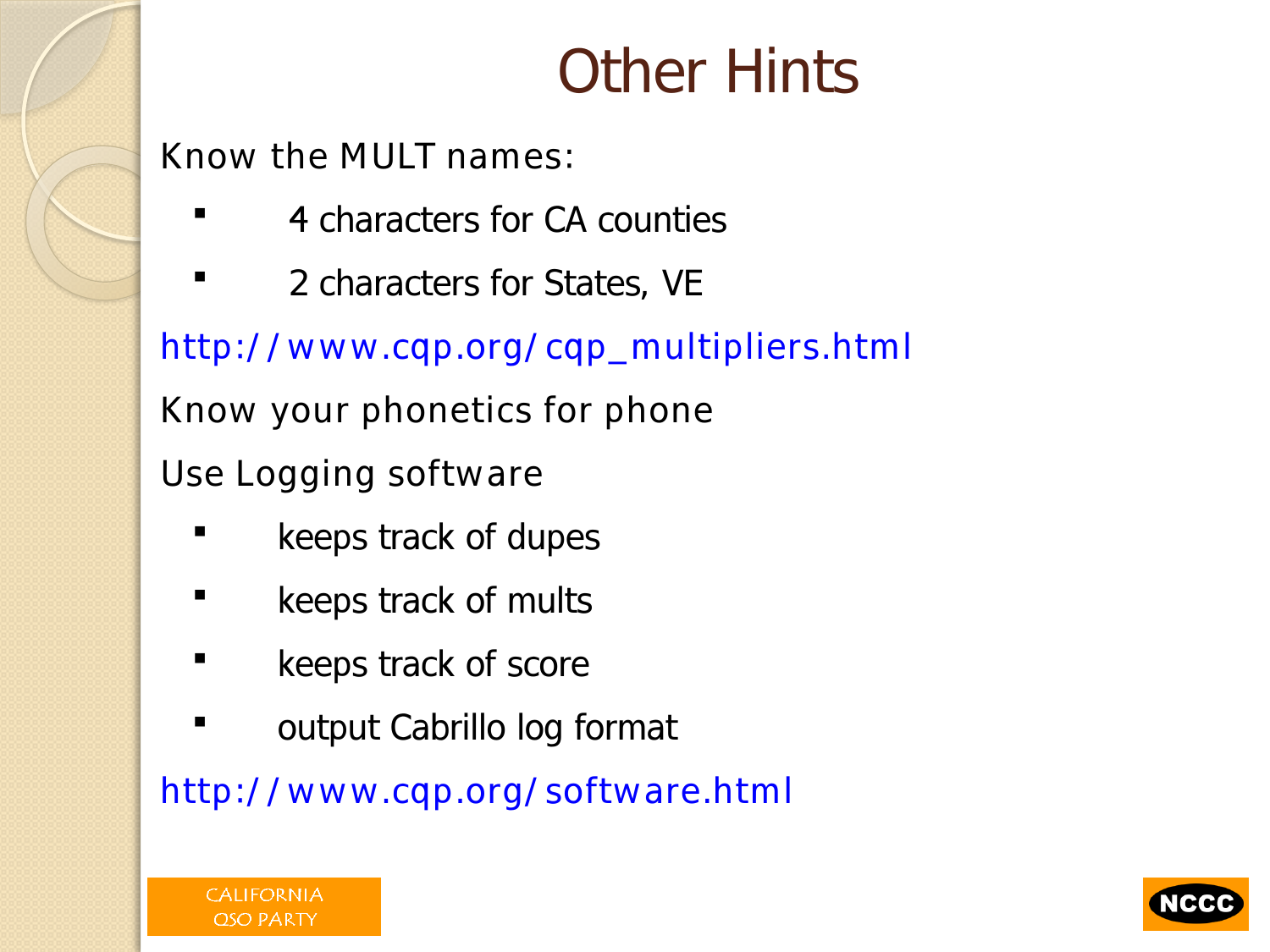

# Other Hints
Know the MULT names:
   4 characters for CA counties
   2 characters for States, VE
http://www.cqp.org/cqp_multipliers.html
Know your phonetics for phone
Use Logging software
  keeps track of dupes
  keeps track of mults
  keeps track of score
  output Cabrillo log format
http://www.cqp.org/software.html